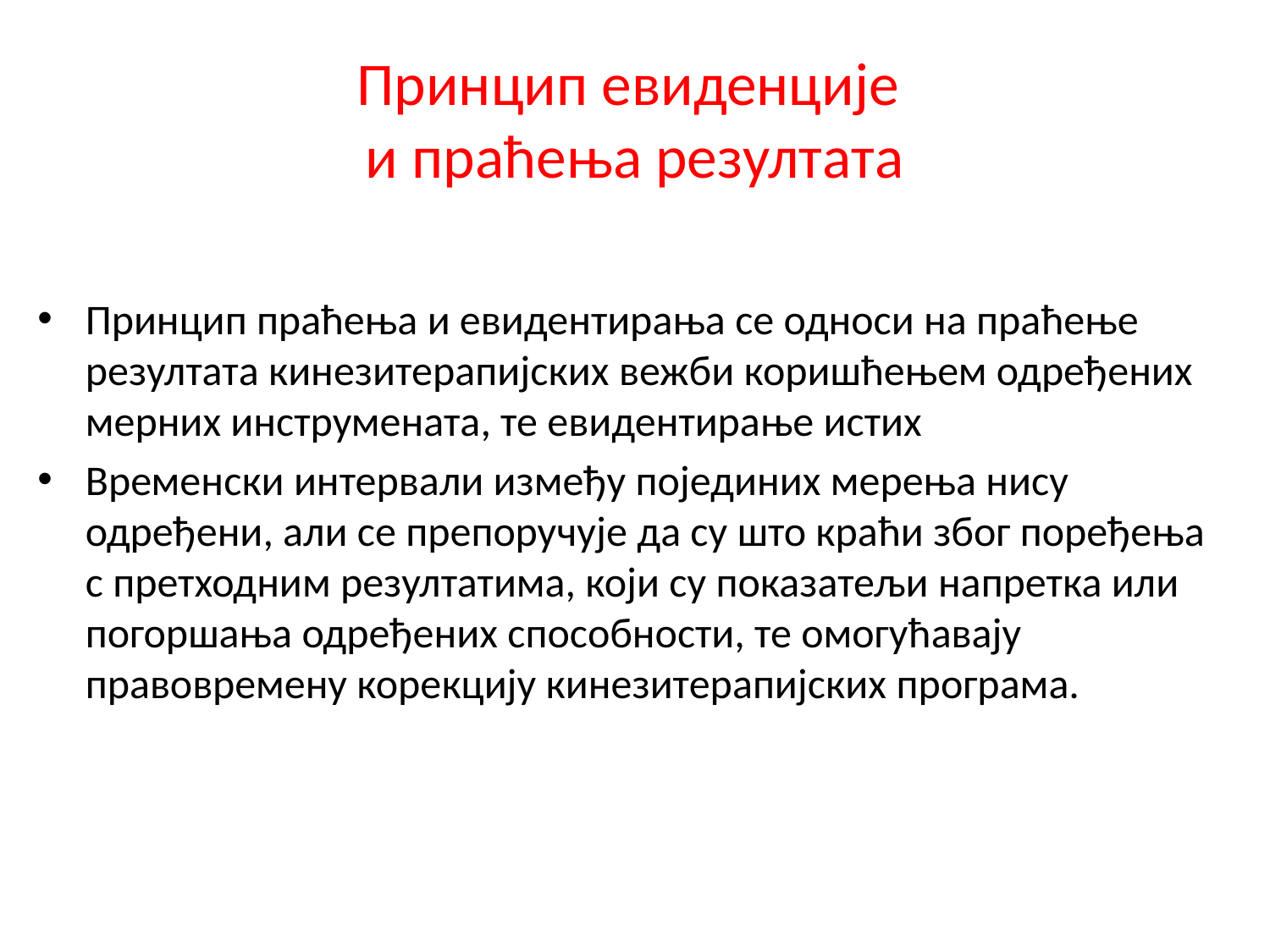

# Принцип евиденције и праћења резултата
Принцип праћења и евидентирања се односи на праћење резултата кинезитерапијских вежби коришћењем одређених мерних инструмената, те евидентирање истих
Временски интервали између појединих мерења нису одређени, али се препоручује да су што краћи због поређења с претходним резултатима, који су показатељи напретка или погоршања одређених способности, те омогућавају правовремену корекцију кинезитерапијских програма.